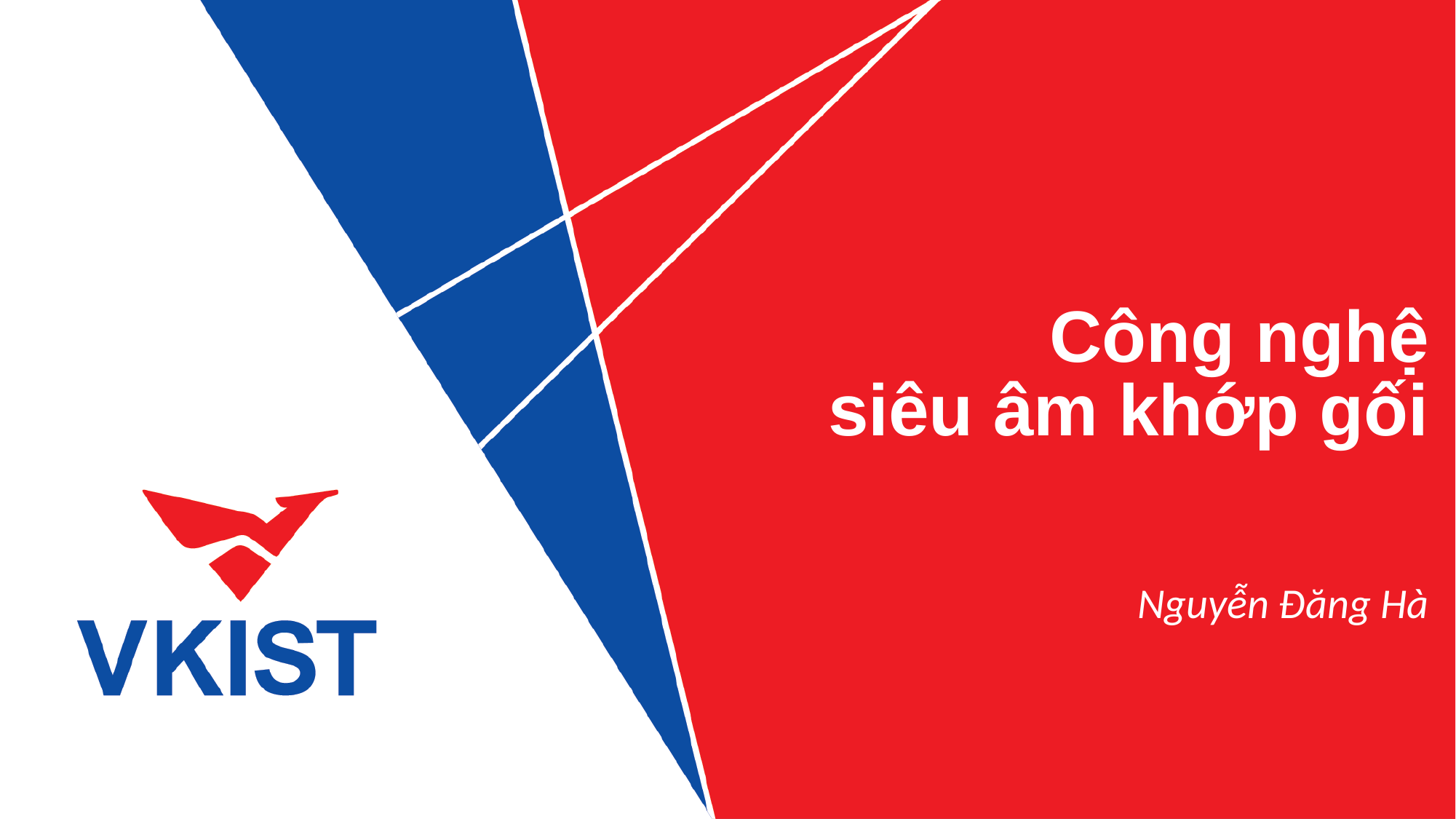

# Công nghệ siêu âm khớp gối
Nguyễn Đăng Hà